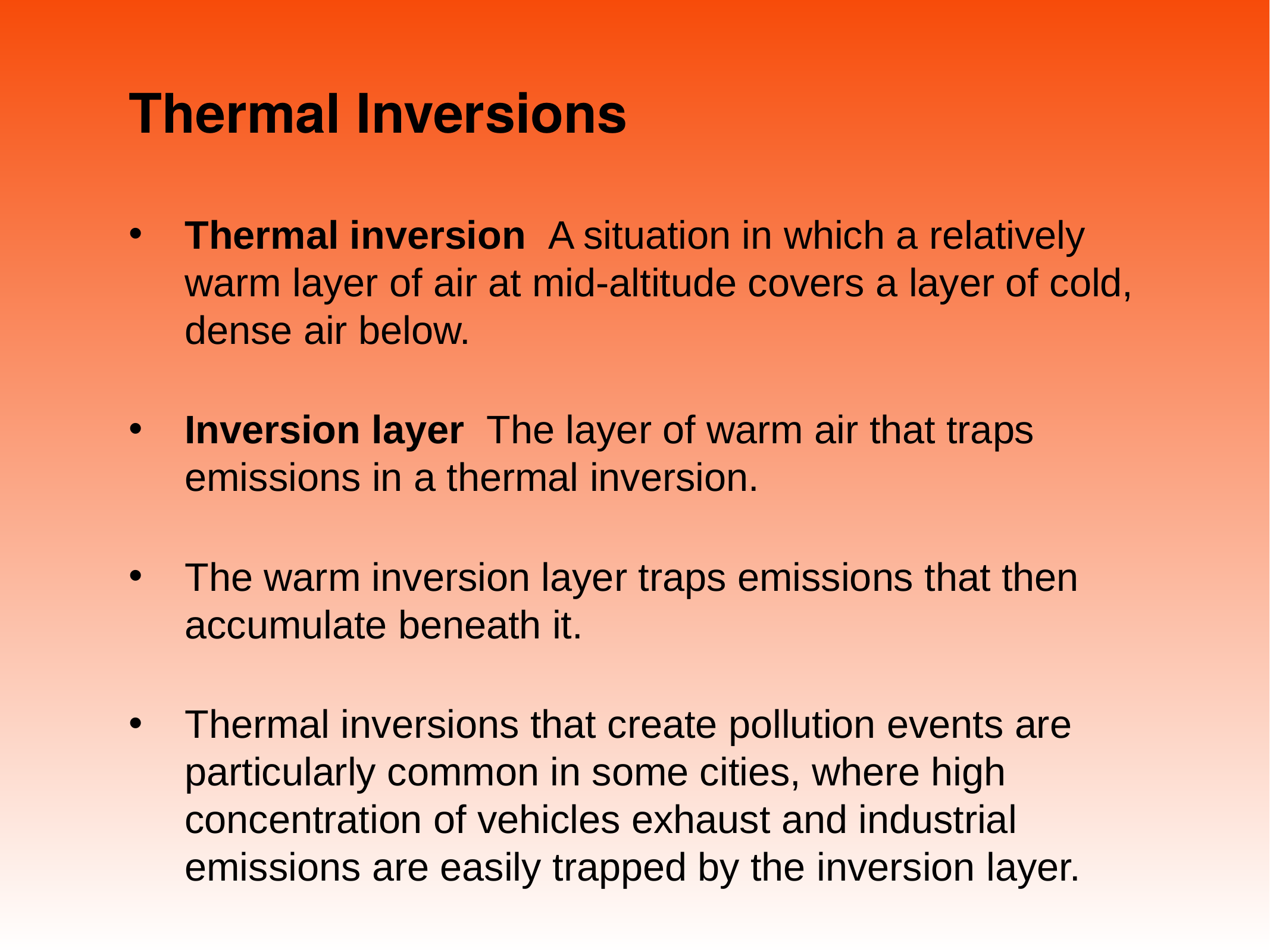

# Thermal Inversions
Thermal inversion  A situation in which a relatively warm layer of air at mid-altitude covers a layer of cold, dense air below.
Inversion layer  The layer of warm air that traps emissions in a thermal inversion.
The warm inversion layer traps emissions that then accumulate beneath it.
Thermal inversions that create pollution events are particularly common in some cities, where high concentration of vehicles exhaust and industrial emissions are easily trapped by the inversion layer.